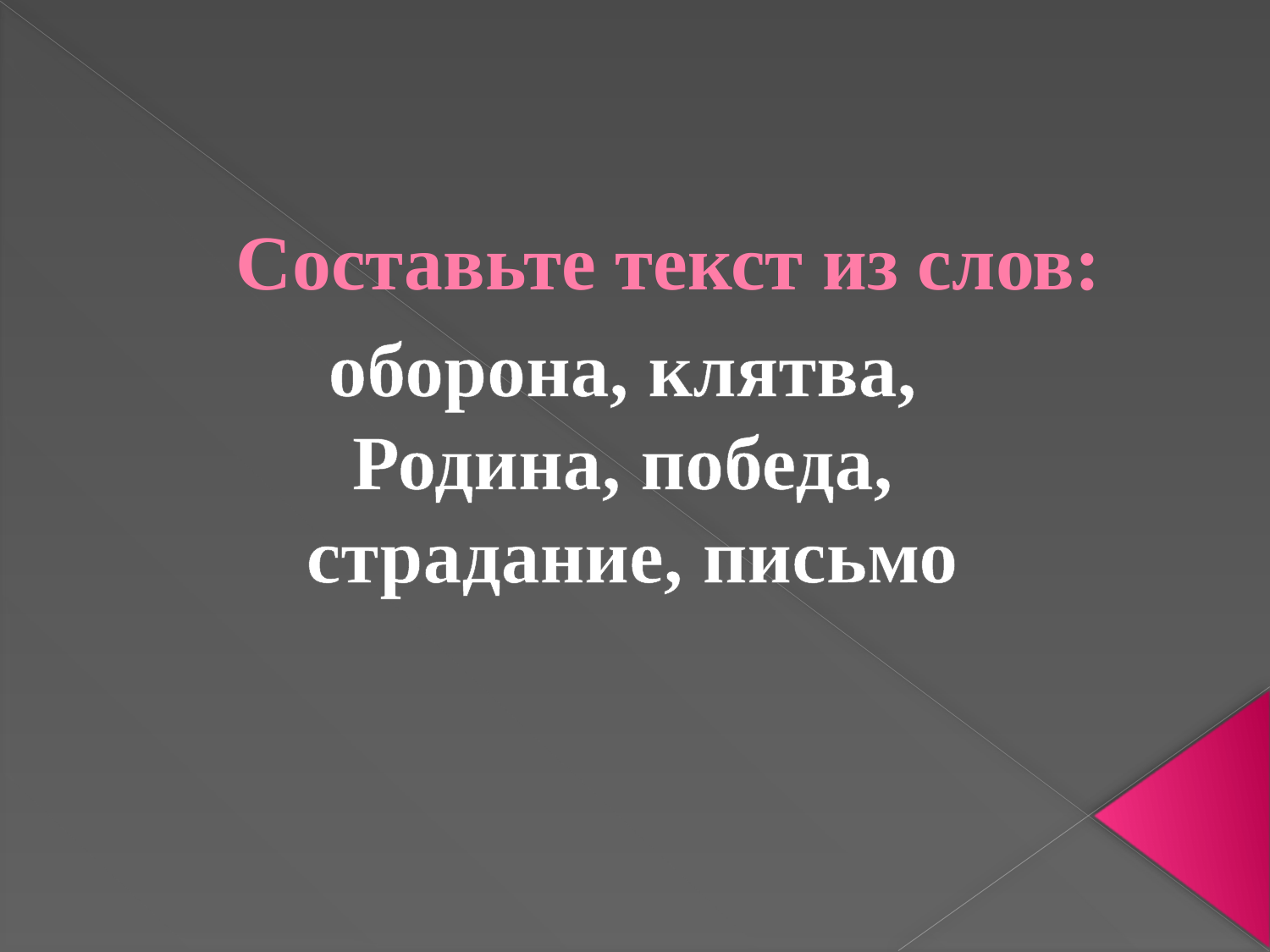

# Составьте текст из слов:
оборона, клятва,
Родина, победа,
страдание, письмо